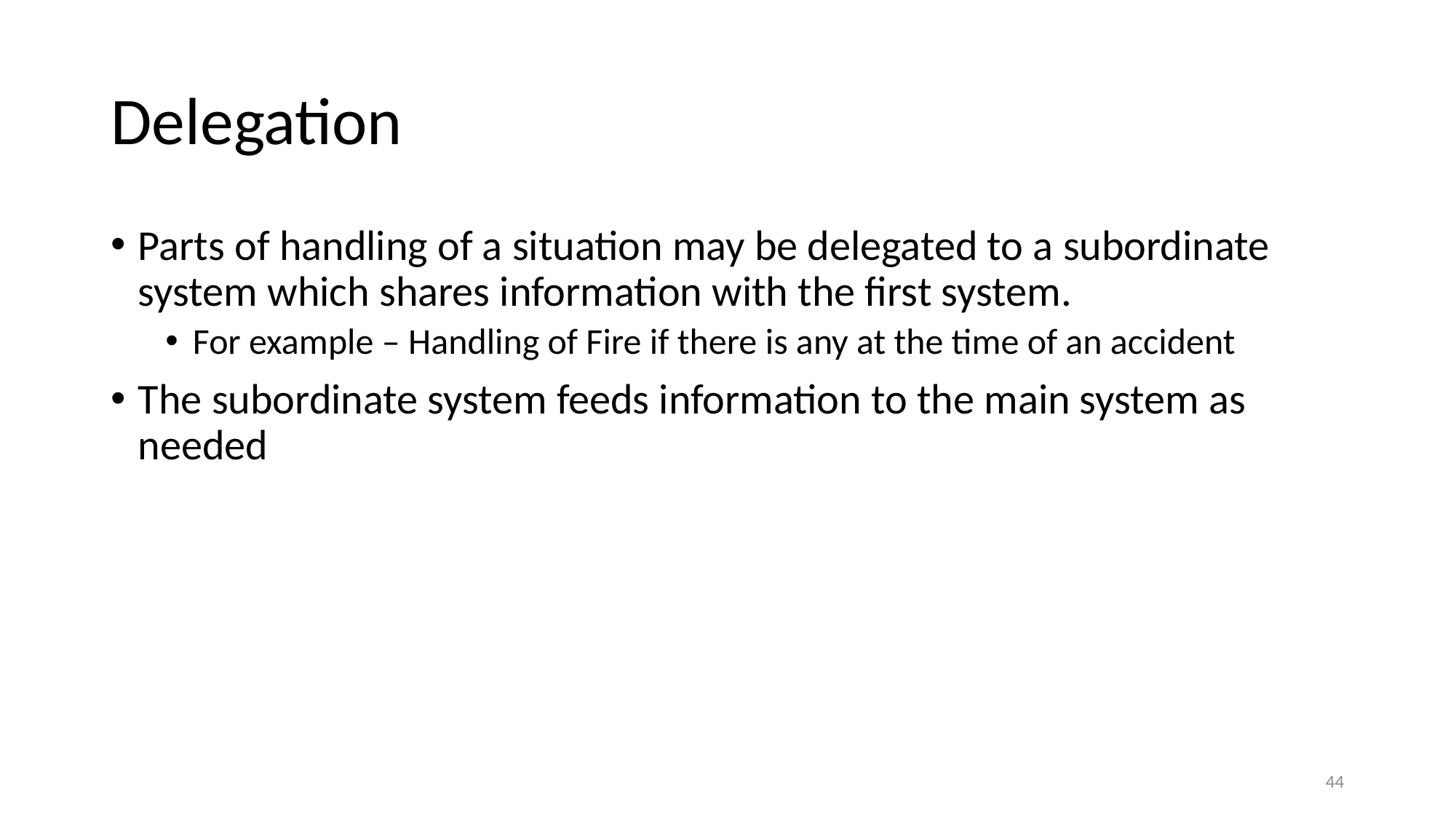

# Delegation
Parts of handling of a situation may be delegated to a subordinate system which shares information with the first system.
For example – Handling of Fire if there is any at the time of an accident
The subordinate system feeds information to the main system as needed
44